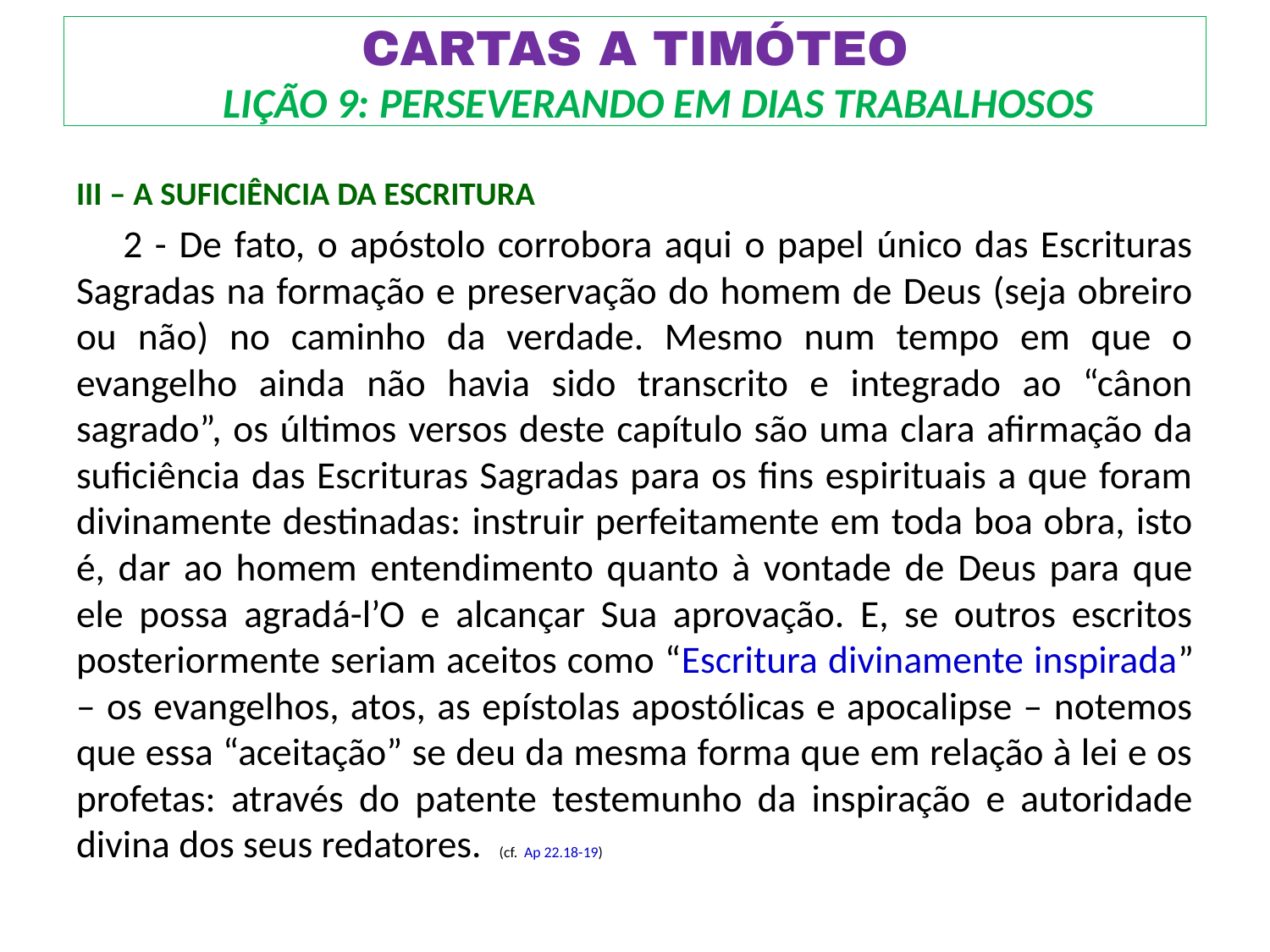

# CARTAS A TIMÓTEO LIÇÃO 9: PERSEVERANDO EM DIAS TRABALHOSOS
III – A SUFICIÊNCIA DA ESCRITURA
	2 - De fato, o apóstolo corrobora aqui o papel único das Escrituras Sagradas na formação e preservação do homem de Deus (seja obreiro ou não) no caminho da verdade. Mesmo num tempo em que o evangelho ainda não havia sido transcrito e integrado ao “cânon sagrado”, os últimos versos deste capítulo são uma clara afirmação da suficiência das Escrituras Sagradas para os fins espirituais a que foram divinamente destinadas: instruir perfeitamente em toda boa obra, isto é, dar ao homem entendimento quanto à vontade de Deus para que ele possa agradá-l’O e alcançar Sua aprovação. E, se outros escritos posteriormente seriam aceitos como “Escritura divinamente inspirada” – os evangelhos, atos, as epístolas apostólicas e apocalipse – notemos que essa “aceitação” se deu da mesma forma que em relação à lei e os profetas: através do patente testemunho da inspiração e autoridade divina dos seus redatores.			(cf.  Ap 22.18-19)